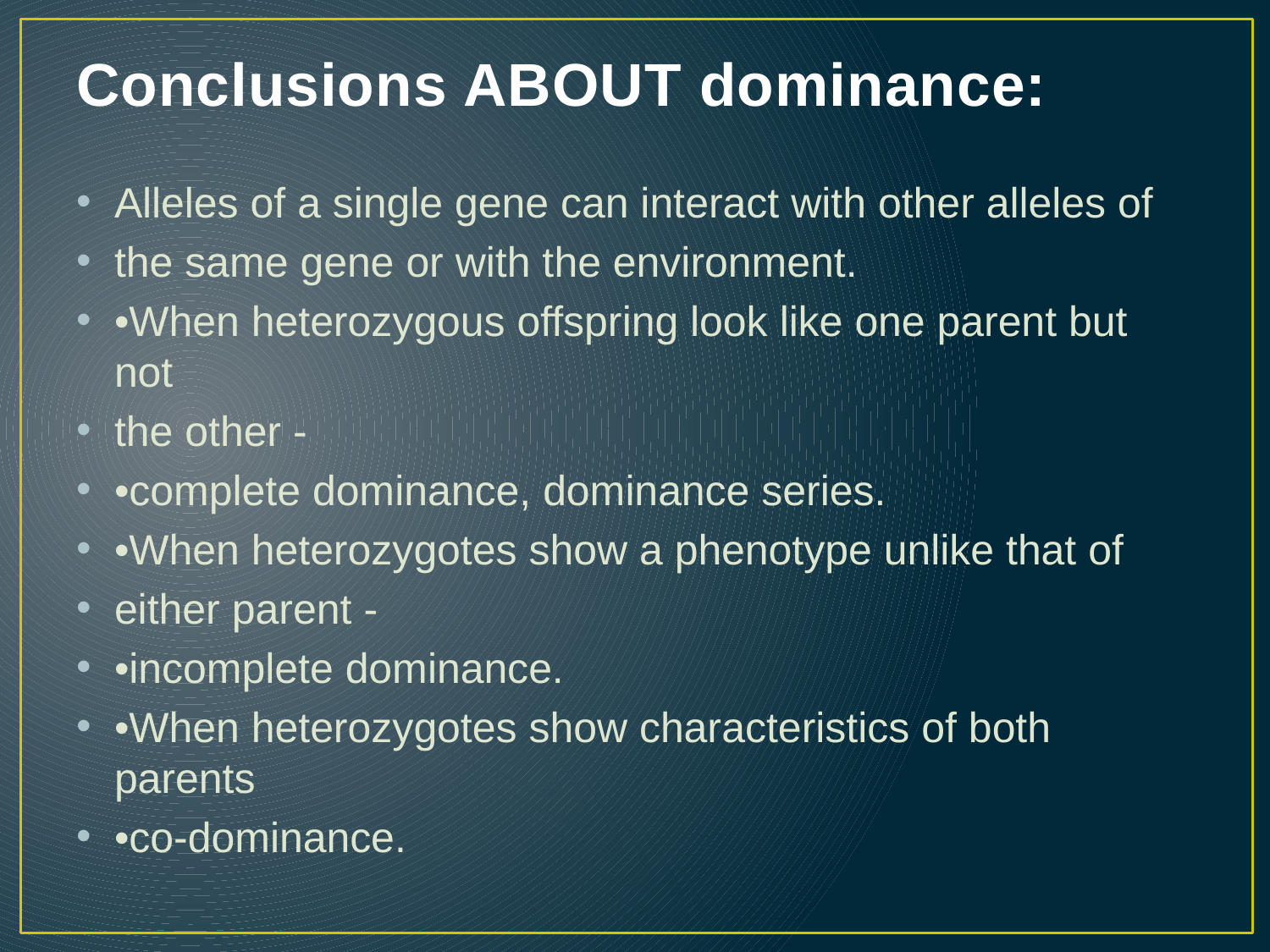

# Conclusions ABOUT dominance:
Alleles of a single gene can interact with other alleles of
the same gene or with the environment.
•When heterozygous offspring look like one parent but not
the other -
•complete dominance, dominance series.
•When heterozygotes show a phenotype unlike that of
either parent -
•incomplete dominance.
•When heterozygotes show characteristics of both parents
•co-dominance.